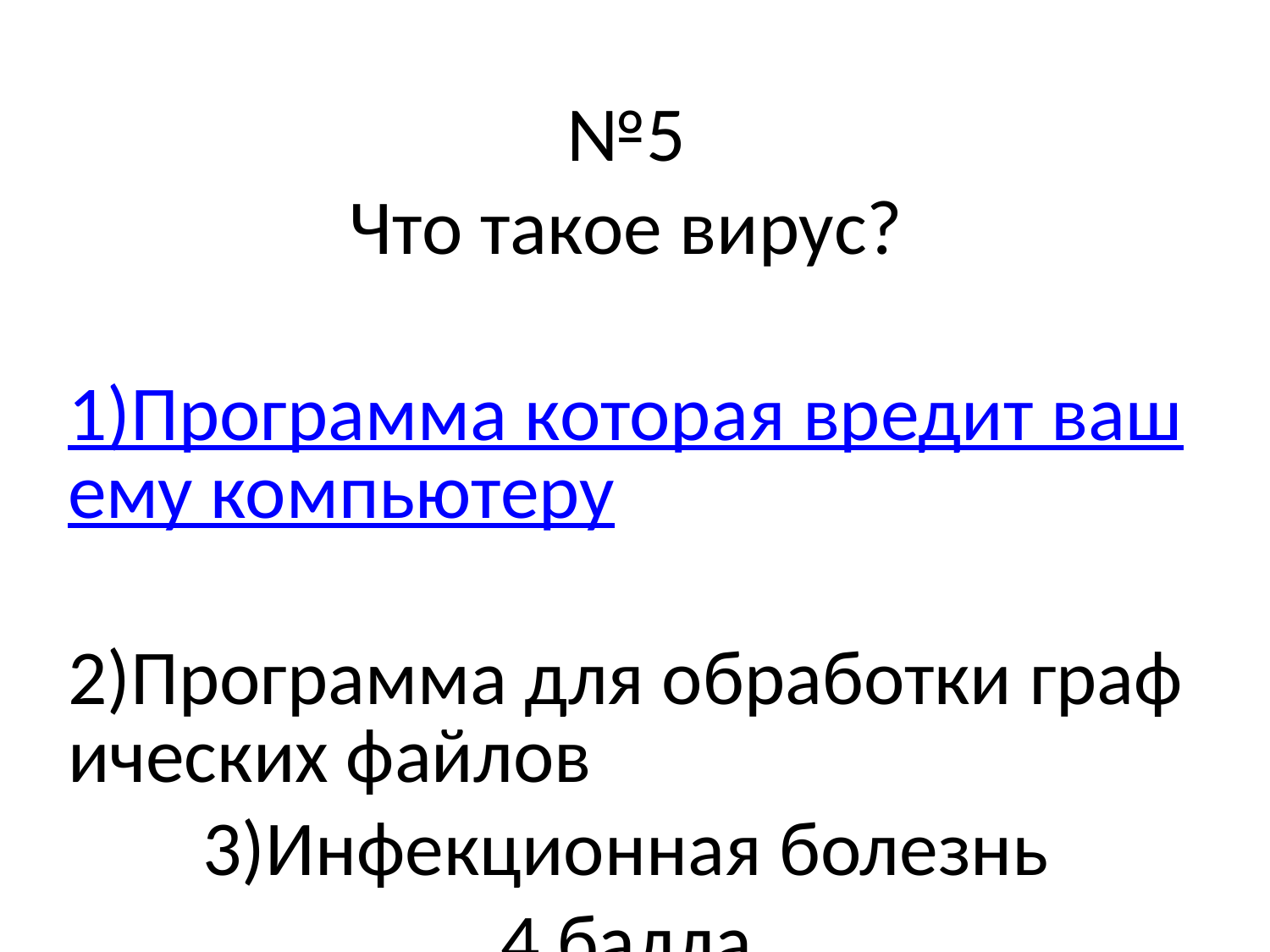

# №5 Что такое вирус? 1)Программа которая вредит вашему компьютеру 2)Программа для обработки графических файлов 3)Инфекционная болезнь 4 балла